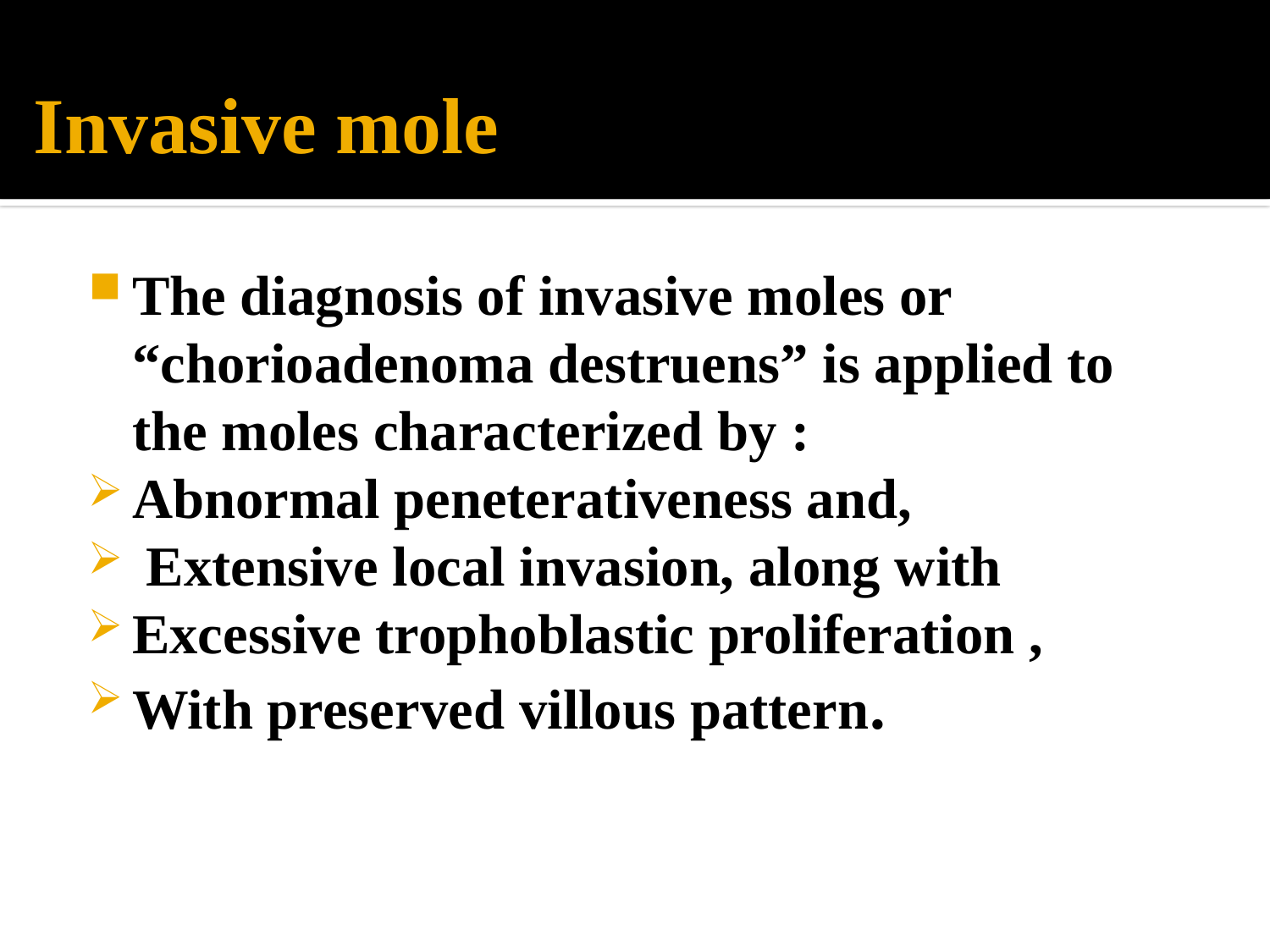

# Invasive mole
The diagnosis of invasive moles or “chorioadenoma destruens” is applied to the moles characterized by :
Abnormal peneterativeness and,
 Extensive local invasion, along with
Excessive trophoblastic proliferation ,
With preserved villous pattern.